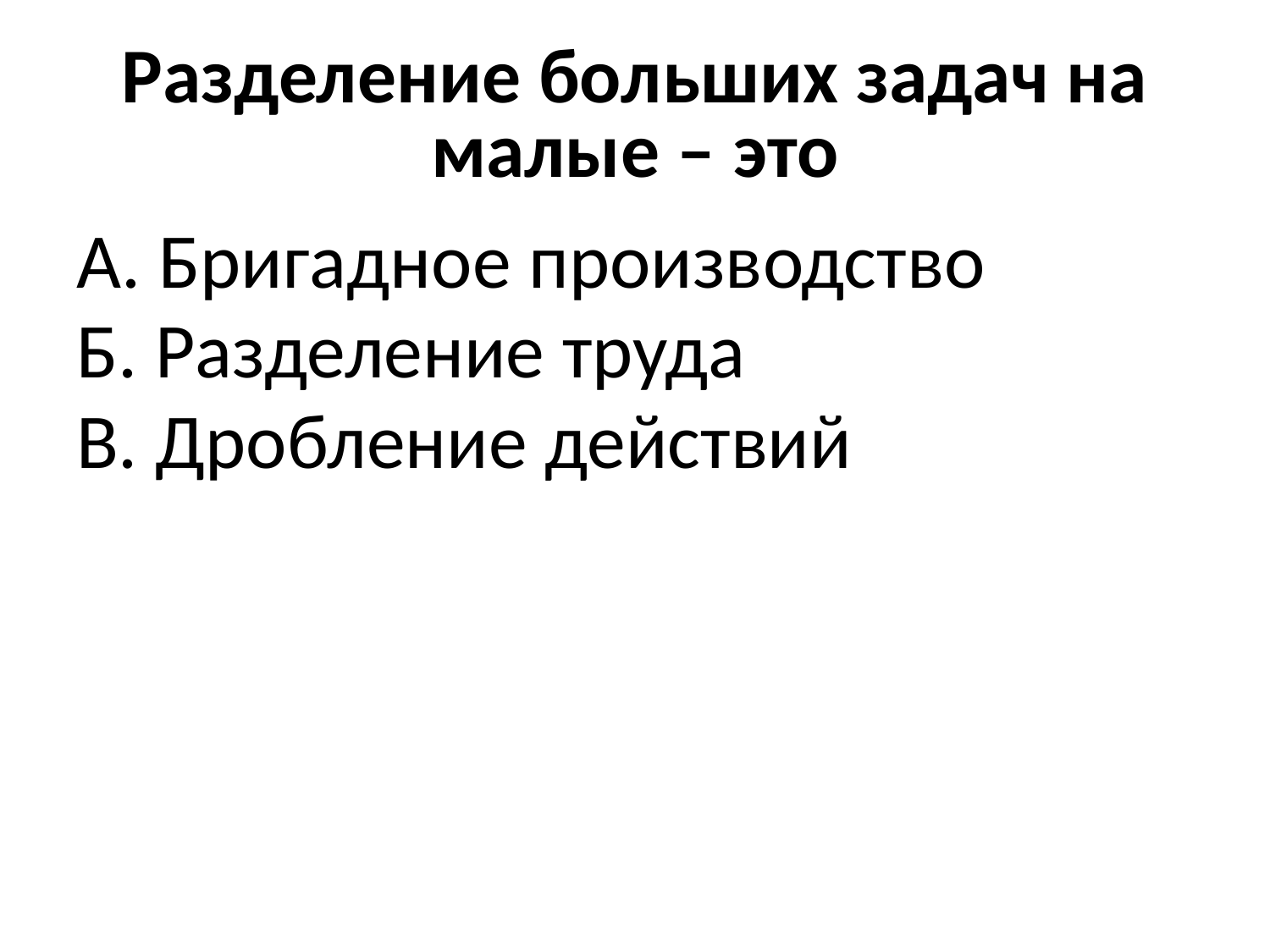

# Разделение больших задач на малые – это
А. Бригадное производство
Б. Разделение труда
В. Дробление действий